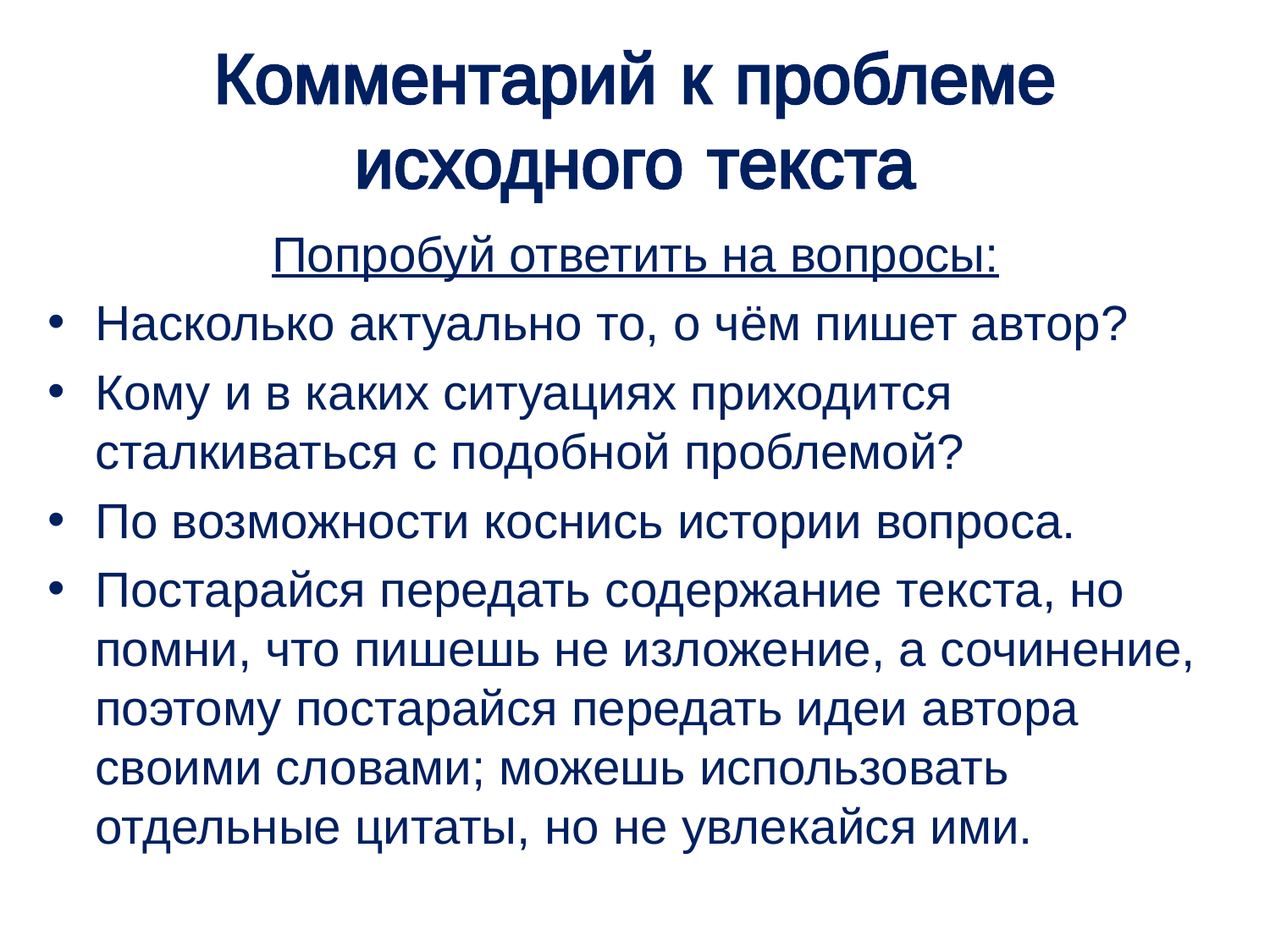

# Комментарий к проблеме исходного текста
Попробуй ответить на вопросы:
Насколько актуально то, о чём пишет автор?
Кому и в каких ситуациях приходится сталкиваться с подобной проблемой?
По возможности коснись истории вопроса.
Постарайся передать содержание текста, но помни, что пишешь не изложение, а сочинение, поэтому постарайся передать идеи автора своими словами; можешь использовать отдельные цитаты, но не увлекайся ими.